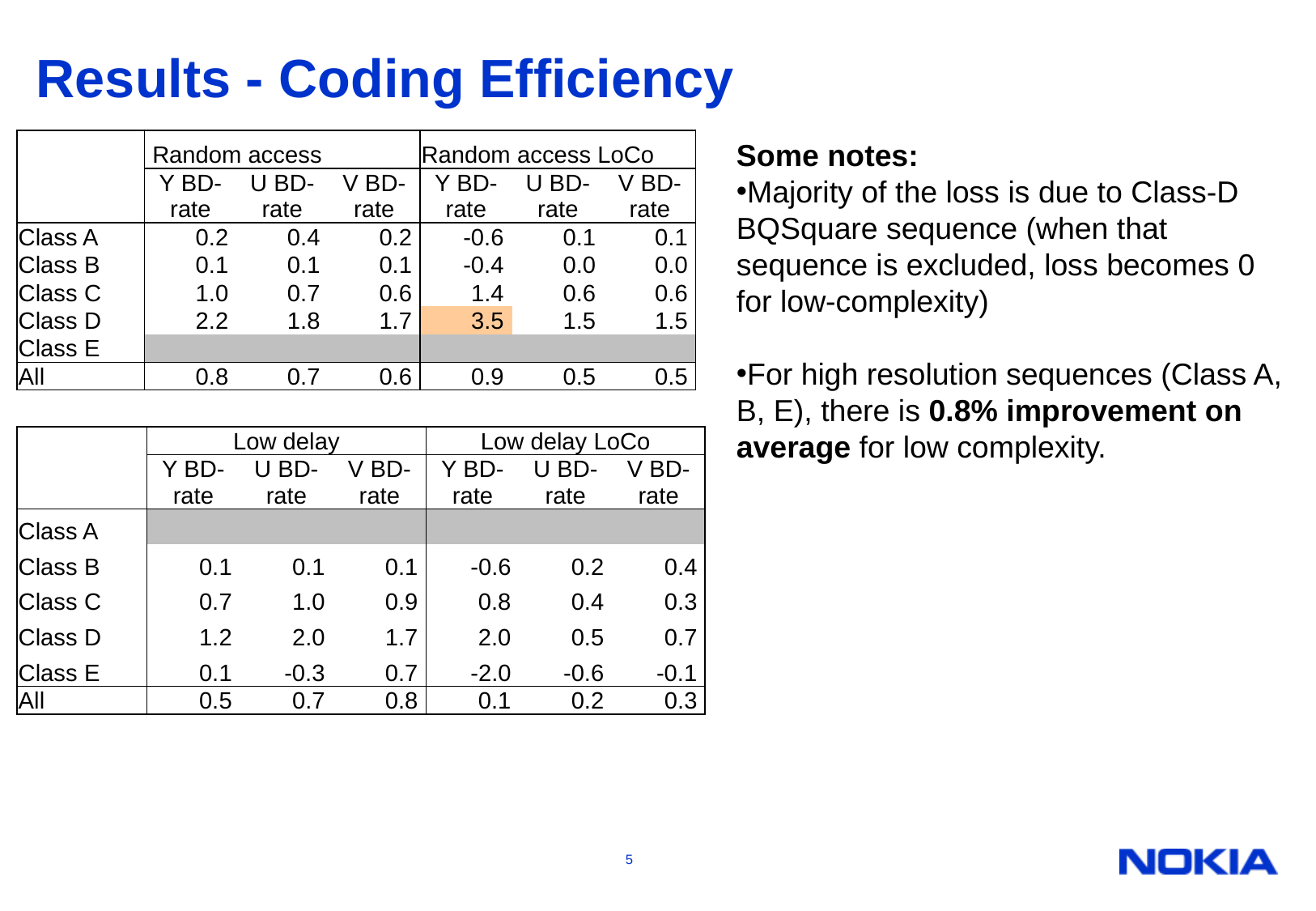

# Results - Coding Efficiency
|  | Random access |  |  | Random access LoCo |  |  |
| --- | --- | --- | --- | --- | --- | --- |
|  | Y BD-rate | U BD-rate | V BD-rate | Y BD-rate | U BD-rate | V BD-rate |
| Class A | 0.2 | 0.4 | 0.2 | -0.6 | 0.1 | 0.1 |
| Class B | 0.1 | 0.1 | 0.1 | -0.4 | 0.0 | 0.0 |
| Class C | 1.0 | 0.7 | 0.6 | 1.4 | 0.6 | 0.6 |
| Class D | 2.2 | 1.8 | 1.7 | 3.5 | 1.5 | 1.5 |
| Class E |  |  |  |  |  |  |
| All | 0.8 | 0.7 | 0.6 | 0.9 | 0.5 | 0.5 |
Some notes:
Majority of the loss is due to Class-D BQSquare sequence (when that sequence is excluded, loss becomes 0 for low-complexity)

For high resolution sequences (Class A, B, E), there is 0.8% improvement on average for low complexity.

|  | Low delay |  |  | Low delay LoCo |  |  |
| --- | --- | --- | --- | --- | --- | --- |
|  | Y BD-rate | U BD-rate | V BD-rate | Y BD-rate | U BD-rate | V BD-rate |
| Class A |  |  |  |  |  |  |
| Class B | 0.1 | 0.1 | 0.1 | -0.6 | 0.2 | 0.4 |
| Class C | 0.7 | 1.0 | 0.9 | 0.8 | 0.4 | 0.3 |
| Class D | 1.2 | 2.0 | 1.7 | 2.0 | 0.5 | 0.7 |
| Class E | 0.1 | -0.3 | 0.7 | -2.0 | -0.6 | -0.1 |
| All | 0.5 | 0.7 | 0.8 | 0.1 | 0.2 | 0.3 |